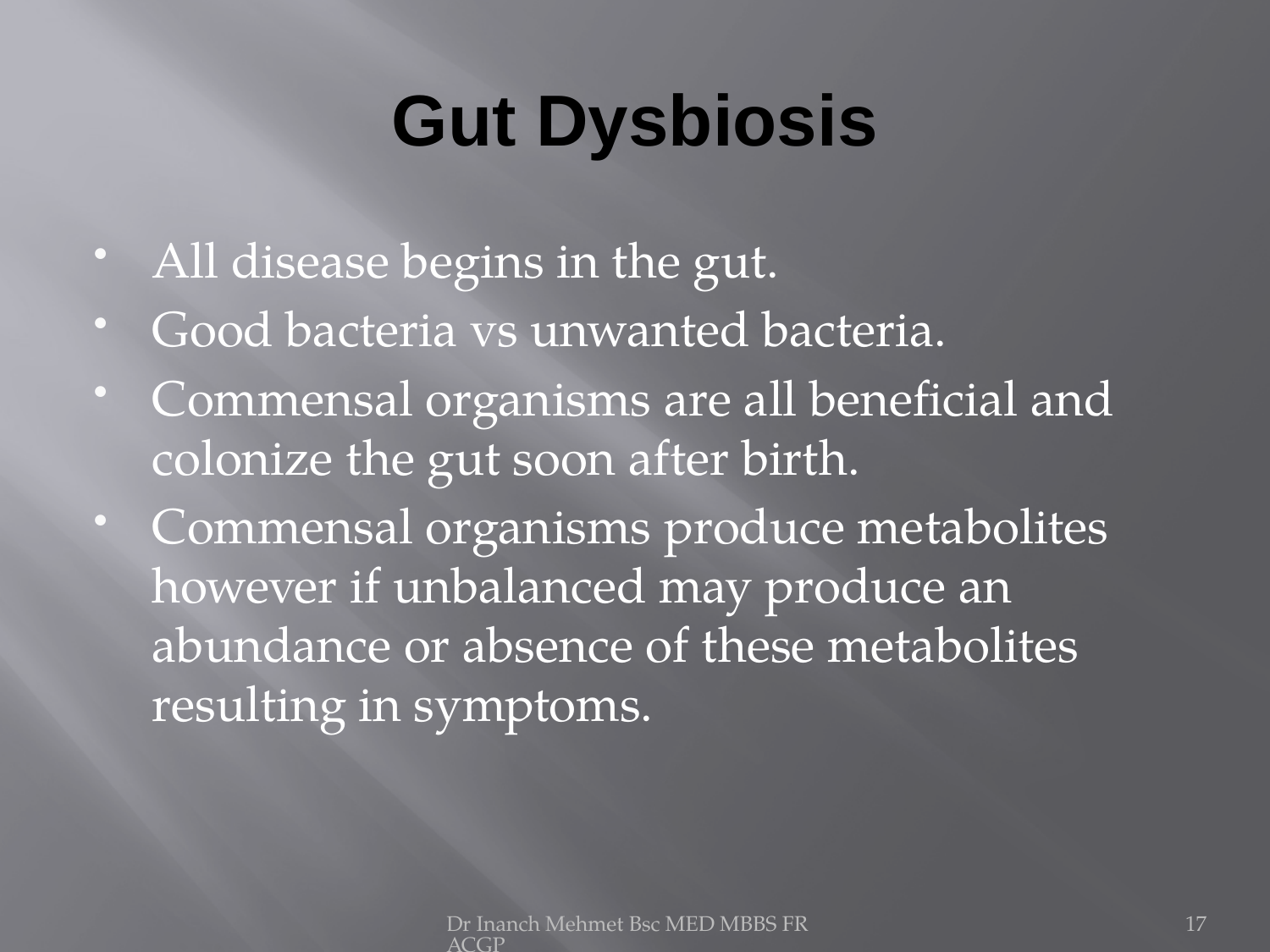

# Gut Dysbiosis
All disease begins in the gut.
Good bacteria vs unwanted bacteria.
Commensal organisms are all beneficial and colonize the gut soon after birth.
Commensal organisms produce metabolites however if unbalanced may produce an abundance or absence of these metabolites resulting in symptoms.
Dr Inanch Mehmet Bsc MED MBBS FRACGP
17